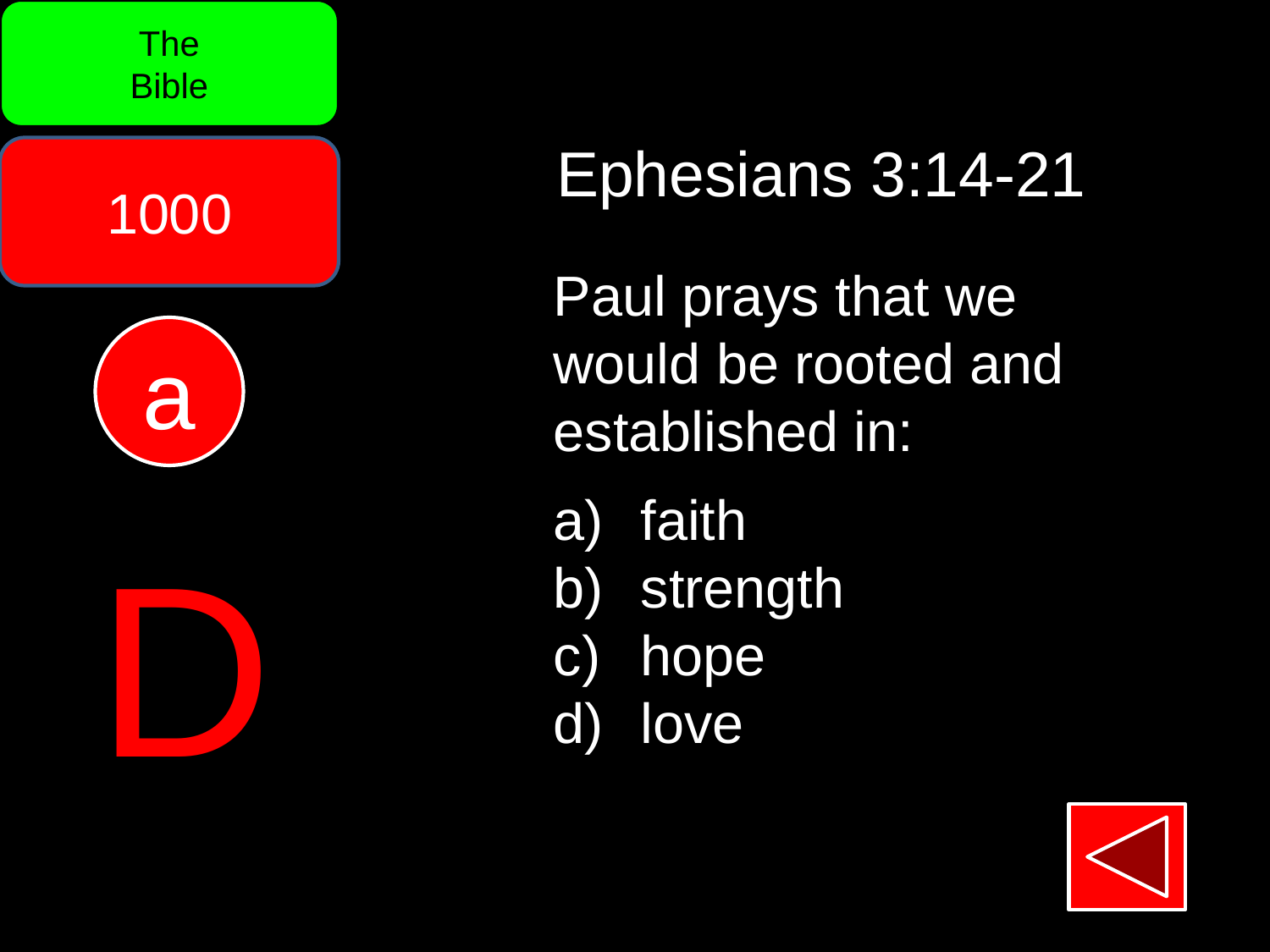

The
Bible
Ephesians 3:14-21
1000
Paul prays that we
would be rooted and
established in:

 faith
 strength
 hope
 love
a
D